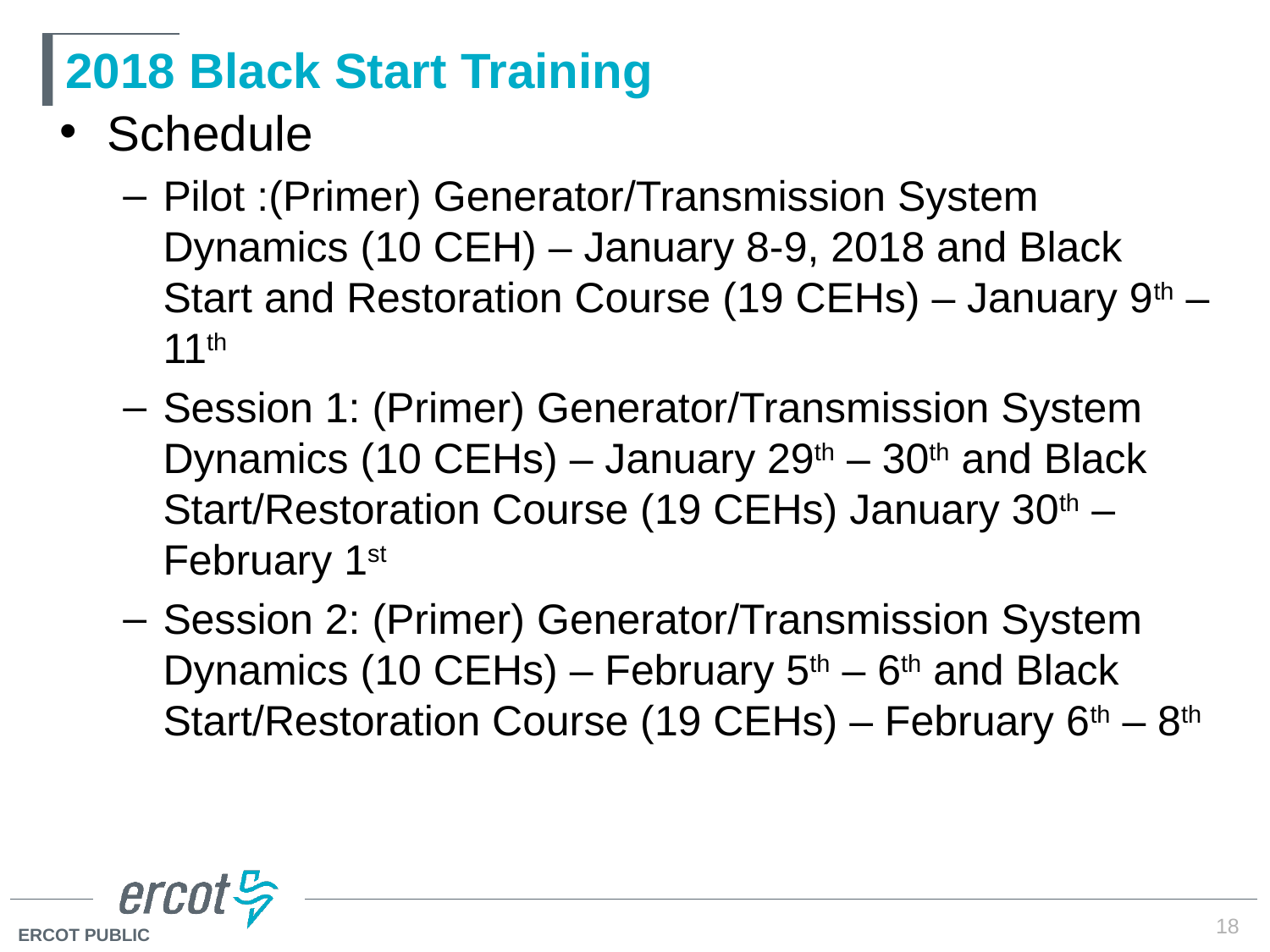

# 2018 Black Start Training
Schedule
Pilot :(Primer) Generator/Transmission System Dynamics (10 CEH) – January 8-9, 2018 and Black Start and Restoration Course (19 CEHs) – January 9th – 11th
Session 1: (Primer) Generator/Transmission System Dynamics (10 CEHs) – January 29th – 30th and Black Start/Restoration Course (19 CEHs) January 30th – February 1st
Session 2: (Primer) Generator/Transmission System Dynamics (10 CEHs) – February 5th – 6th and Black Start/Restoration Course (19 CEHs) – February 6th – 8th

18